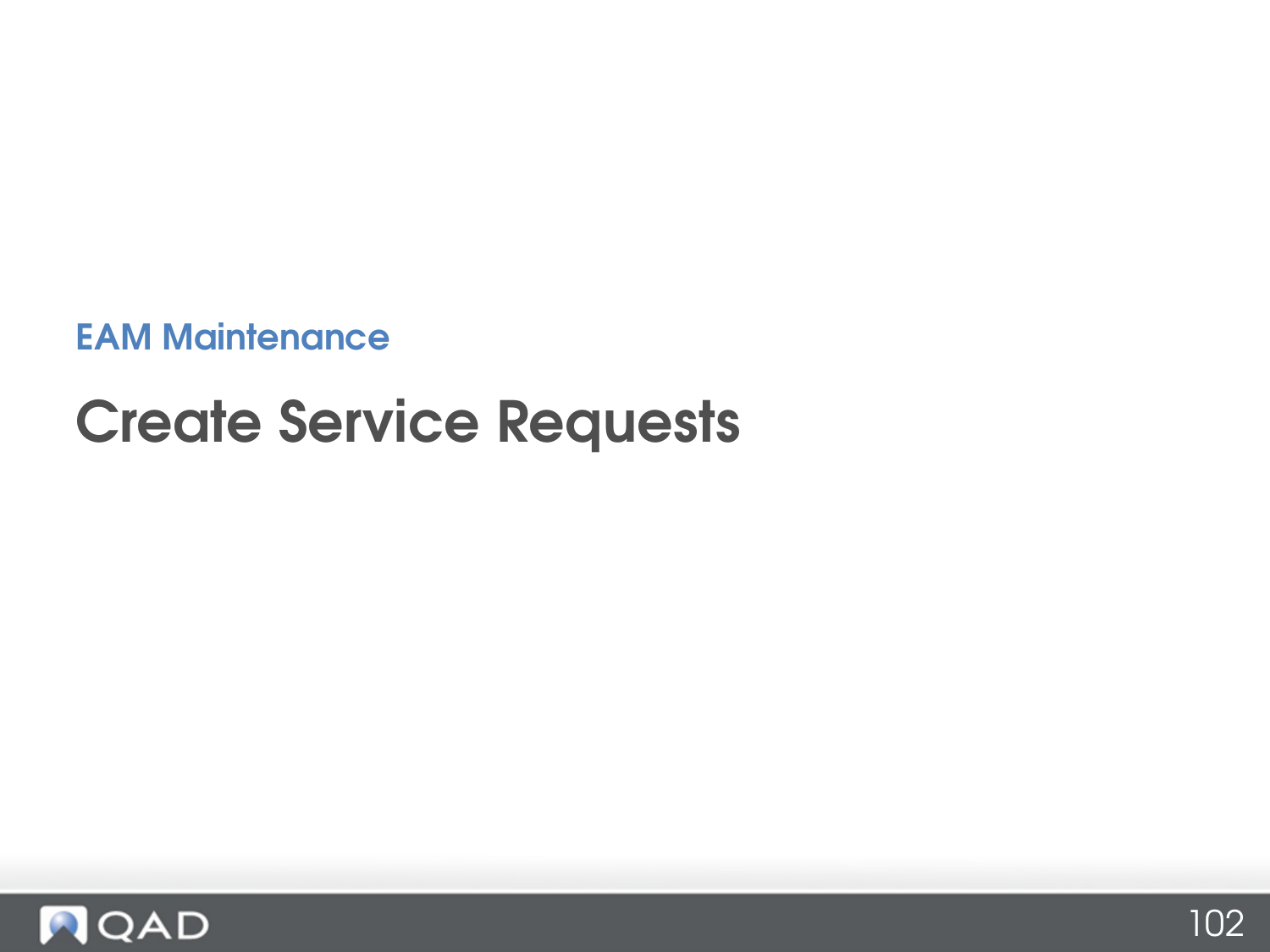

EAM Maintenance
# Create Service Requests

102